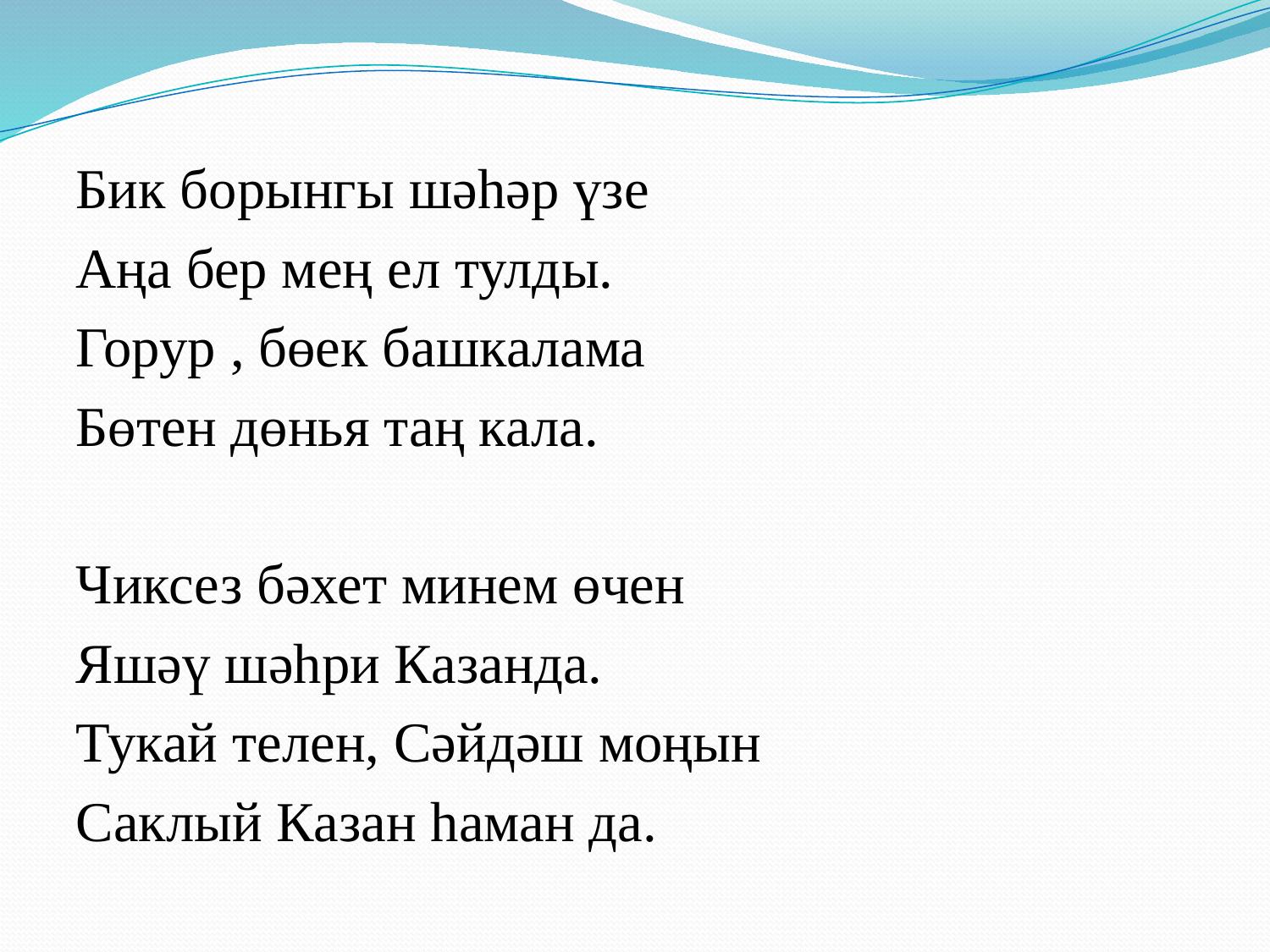

Бик борынгы шәһәр үзе
Аңа бер мең ел тулды.
Горур , бөек башкалама
Бөтен дөнья таң кала.

Чиксез бәхет минем өчен
Яшәү шәһри Казанда.
Тукай телен, Сәйдәш моңын
Саклый Казан һаман да.